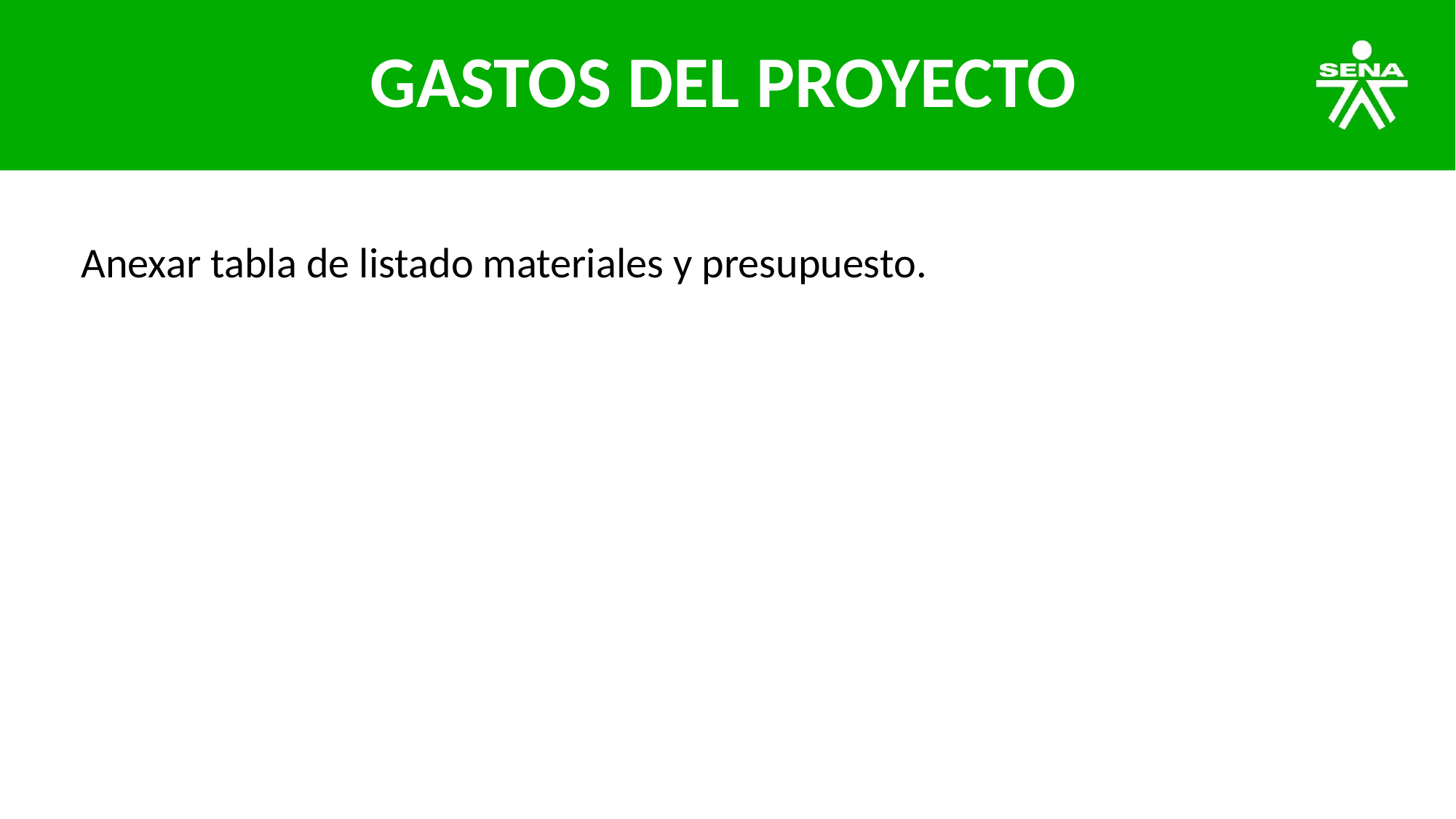

# GASTOS DEL PROYECTO
Anexar tabla de listado materiales y presupuesto.